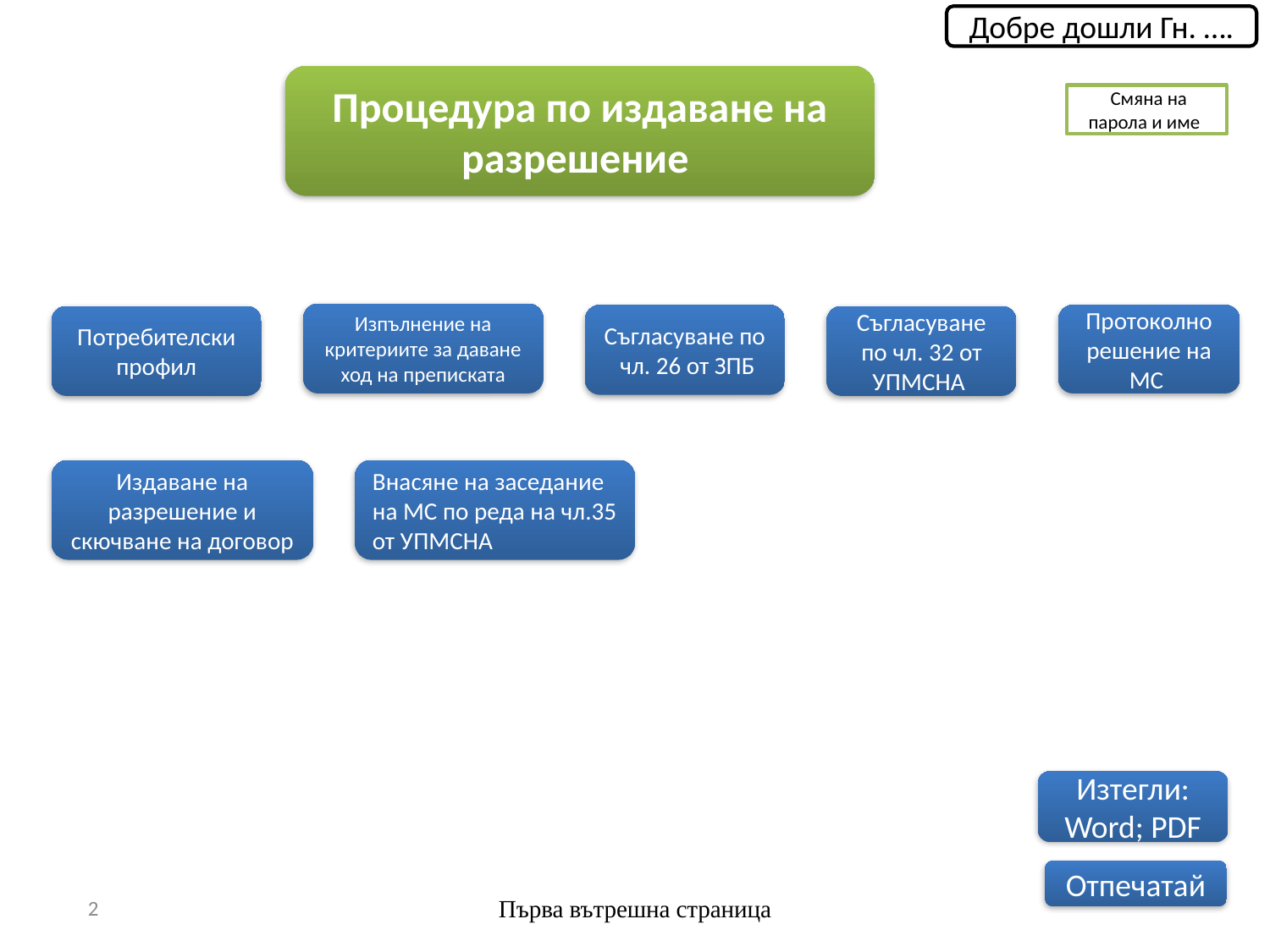

Добре дошли Гн. ….
Процедура по издаване на разрешение
 Смяна на парола и име
Изпълнение на критериите за даване ход на преписката
Съгласуване по  чл. 26 от ЗПБ
Протоколно решение на МС
Потребителски профил
Съгласуване по чл. 32 от УПМСНА
Издаване на разрешение и скючване на договор
Внасяне на заседание на МС по реда на чл.35 от УПМСНА
Изтегли: Word; PDF
Отпечатай
Първа вътрешна страница
2